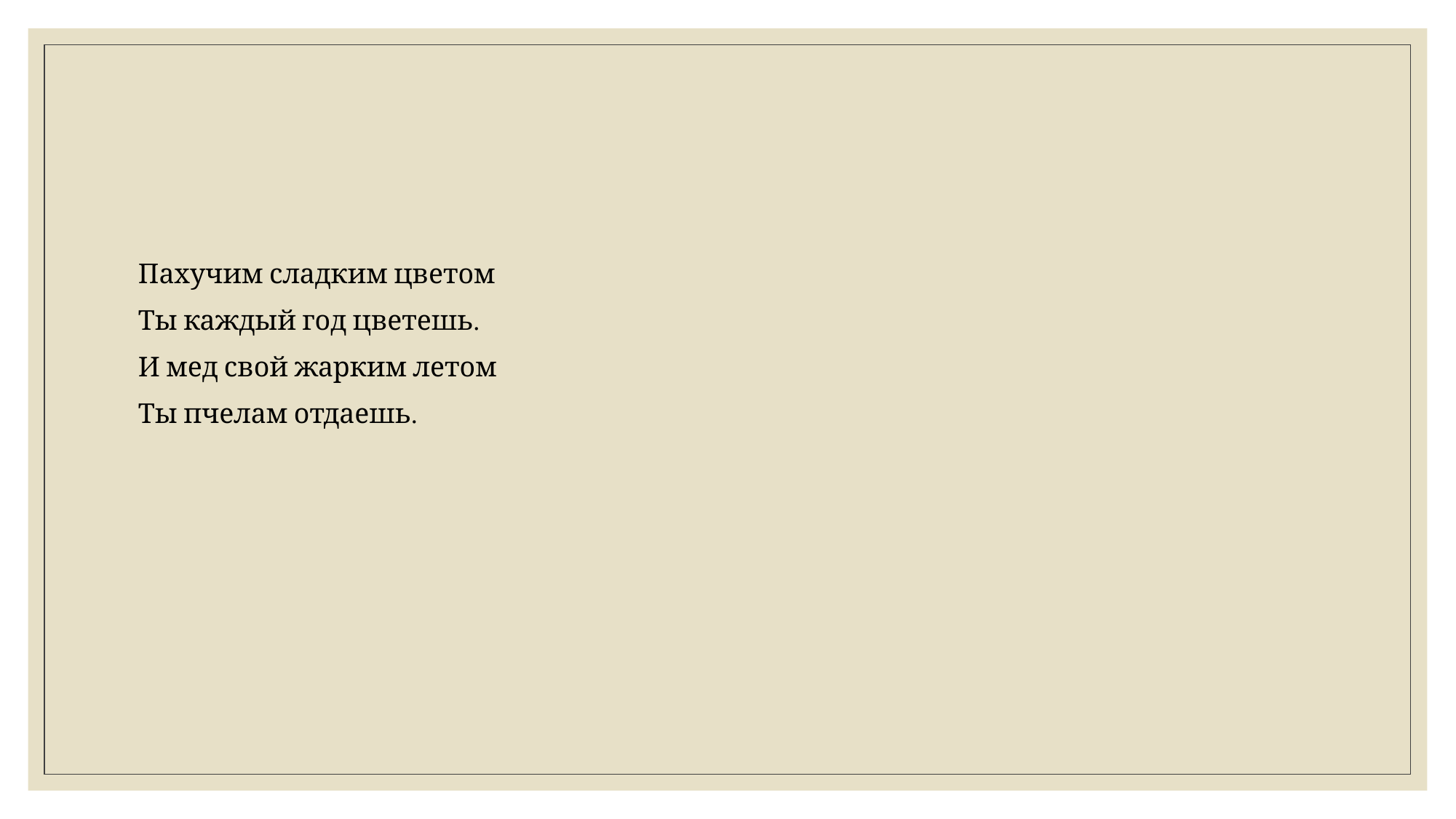

Пахучим сладким цветом
Ты каждый год цветешь.
И мед свой жарким летом
Ты пчелам отдаешь.